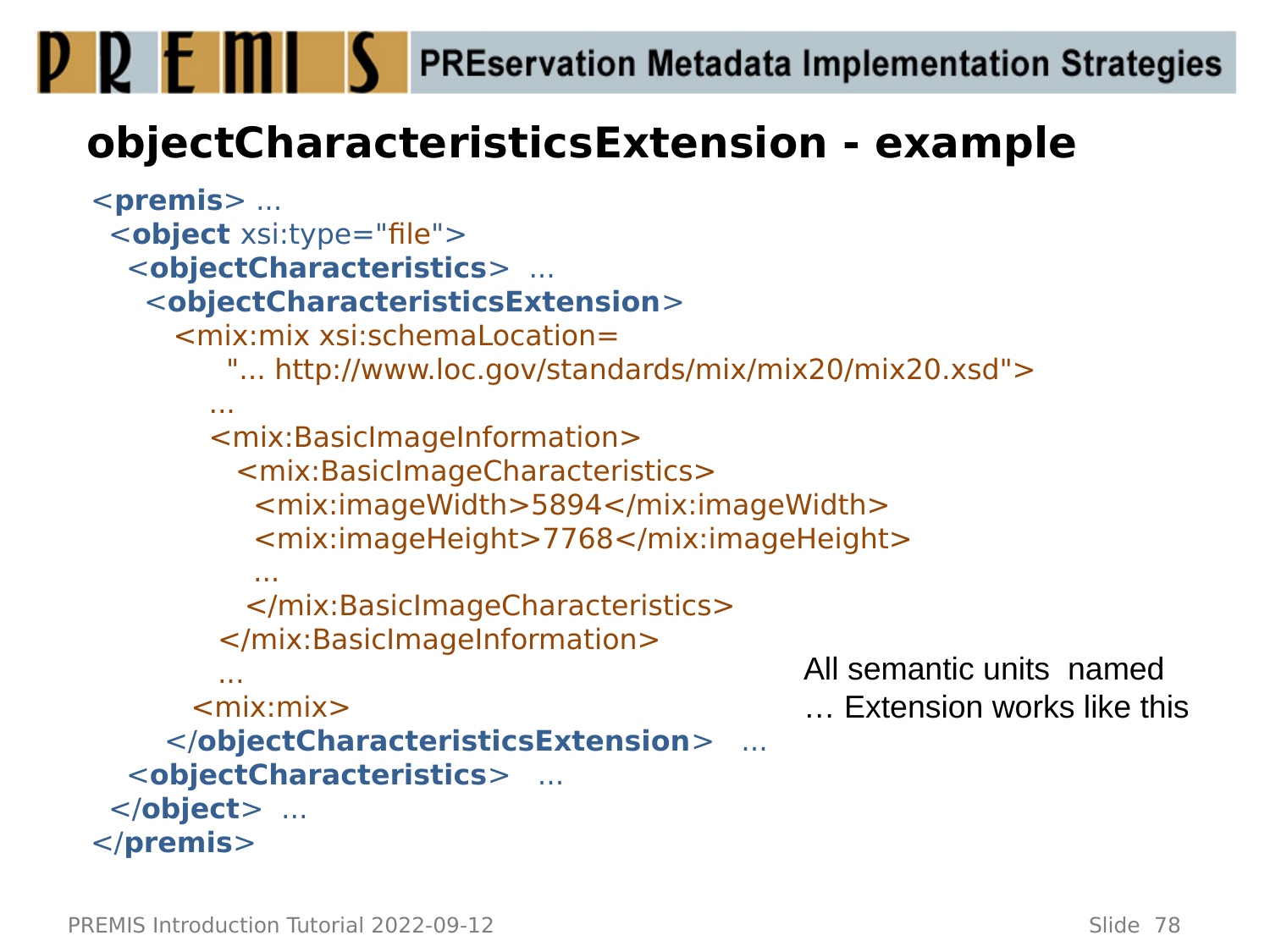

# objectCharacteristicsExtension - example
<premis> ...
  <object xsi:type="file">
    <objectCharacteristics>  ...
      <objectCharacteristicsExtension>
        <mix:mix xsi:schemaLocation=
              "... http://www.loc.gov/standards/mix/mix20/mix20.xsd">
            ...
            <mix:BasicImageInformation>
               <mix:BasicImageCharacteristics>
                 <mix:imageWidth>5894</mix:imageWidth>
                 <mix:imageHeight>7768</mix:imageHeight>
                 ...
                </mix:BasicImageCharacteristics>
             </mix:BasicImageInformation>
             ...
          <mix:mix>
       </objectCharacteristicsExtension>   ...
    <objectCharacteristics>   ...
  </object>  ...
</premis>

All semantic units  named … Extension works like this